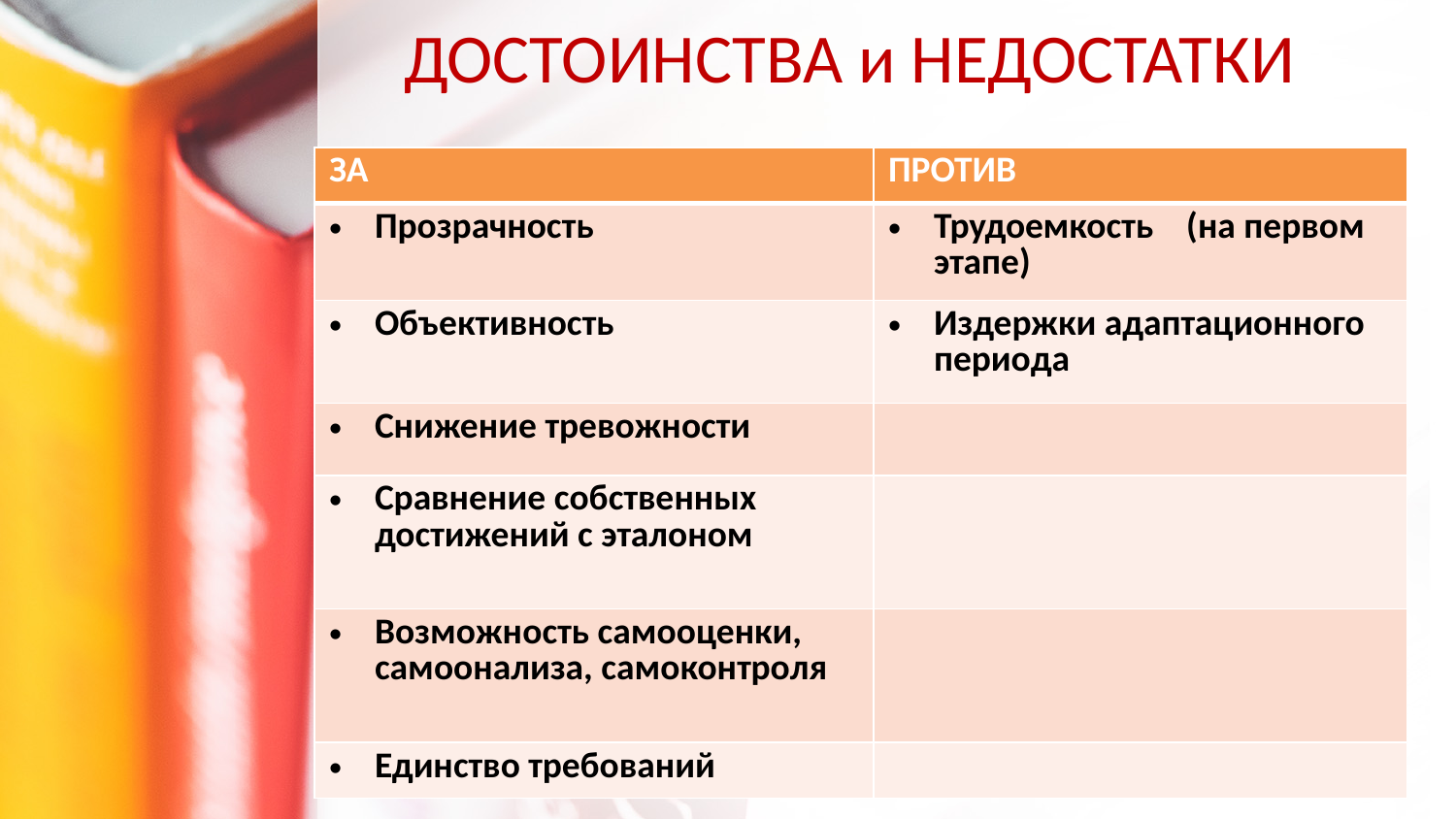

# ДОСТОИНСТВА и НЕДОСТАТКИ
| ЗА | ПРОТИВ |
| --- | --- |
| Прозрачность | Трудоемкость (на первом этапе) |
| Объективность | Издержки адаптационного периода |
| Снижение тревожности |  |
| Сравнение собственных достижений с эталоном |  |
| Возможность самооценки, самоонализа, самоконтроля |  |
| Единство требований |  |